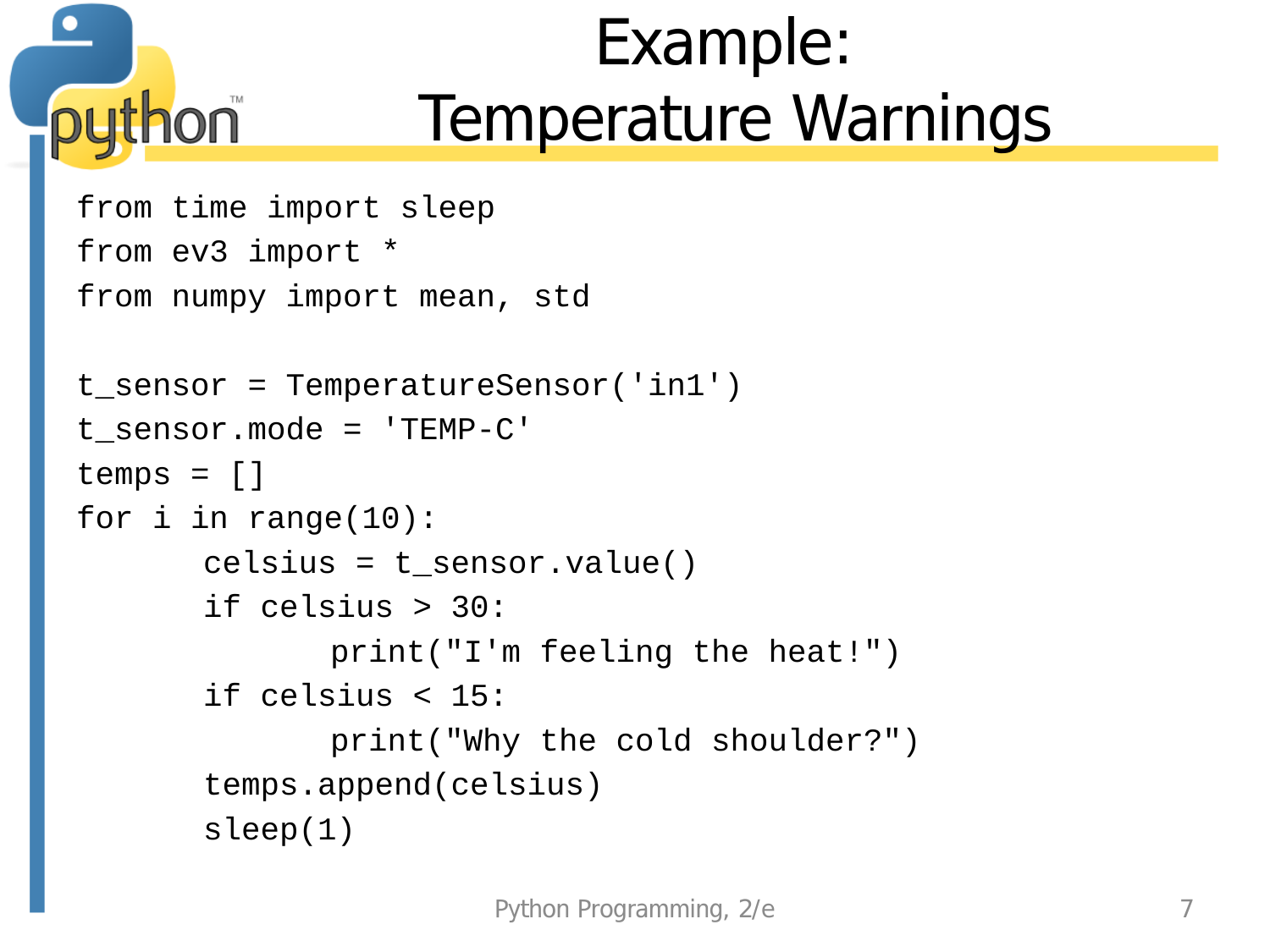

# Example: Temperature Warnings
from time import sleep
from ev3 import *
from numpy import mean, std

t_sensor = TemperatureSensor('in1')
t_sensor.mode = 'TEMP-C'
temps = []
for i in range(10):
	celsius = t_sensor.value()
	if celsius > 30:
		print("I'm feeling the heat!")
	if celsius < 15:
		print("Why the cold shoulder?")
	temps.append(celsius)
	sleep(1)
Python Programming, 2/e
7